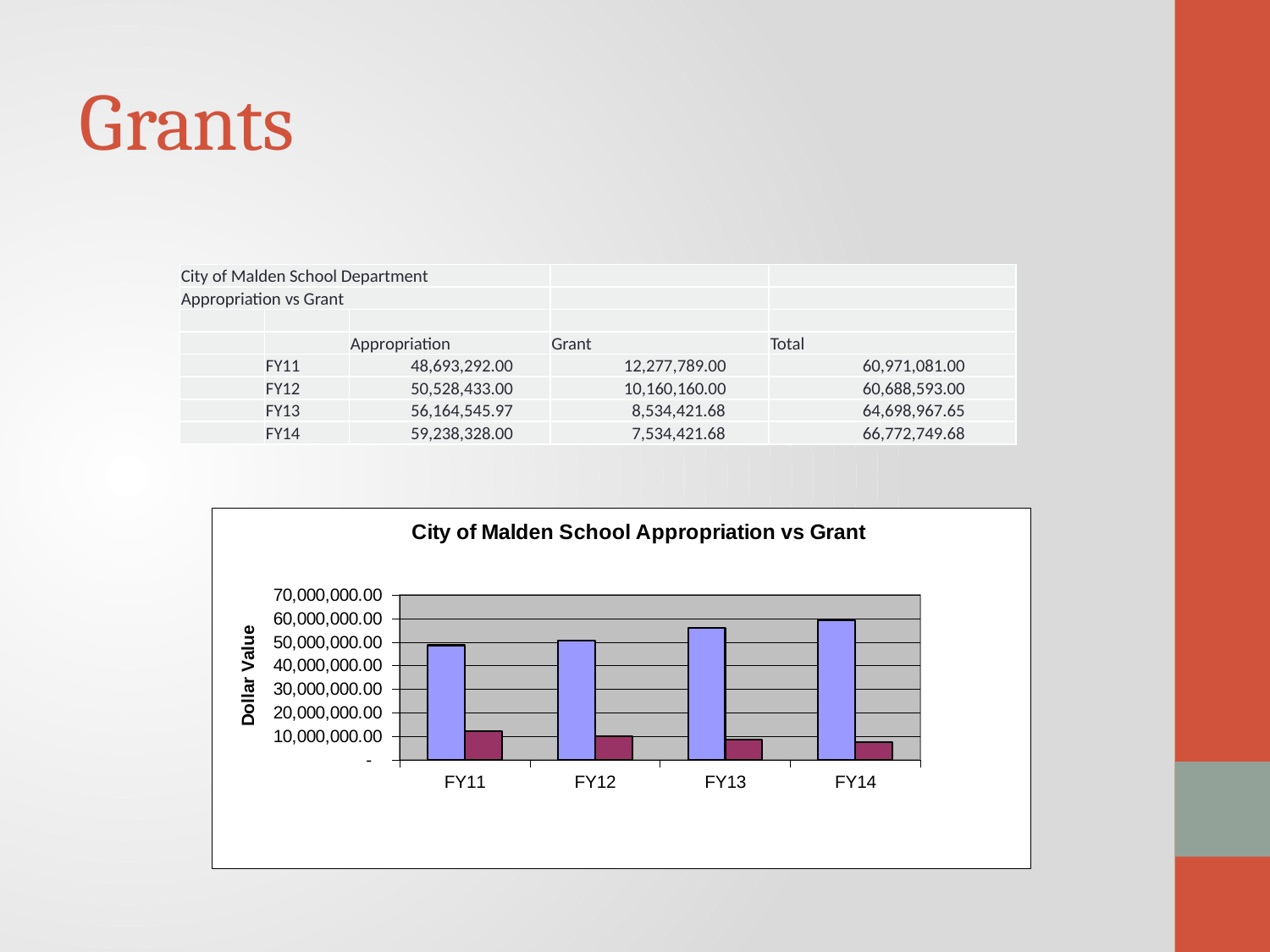

# Grants
| City of Malden School Department |  |  |  |  |
| --- | --- | --- | --- | --- |
| Appropriation vs Grant |  |  |  |  |
|  |  |  |  |  |
|  |  | Appropriation | Grant | Total |
|  | FY11 | 48,693,292.00 | 12,277,789.00 | 60,971,081.00 |
|  | FY12 | 50,528,433.00 | 10,160,160.00 | 60,688,593.00 |
|  | FY13 | 56,164,545.97 | 8,534,421.68 | 64,698,967.65 |
|  | FY14 | 59,238,328.00 | 7,534,421.68 | 66,772,749.68 |

### Chart: City of Malden School Appropriation vs Grant

| Category | Appropriation | Grant |
|---|---|---|
| FY11 | 48693292.0 | 12277789.0 |
| FY12 | 50528433.0 | 10160160.0 |
| FY13 | 56164545.97 | 8534421.68 |
| FY14 | 59238328.0 | 7534421.68 |